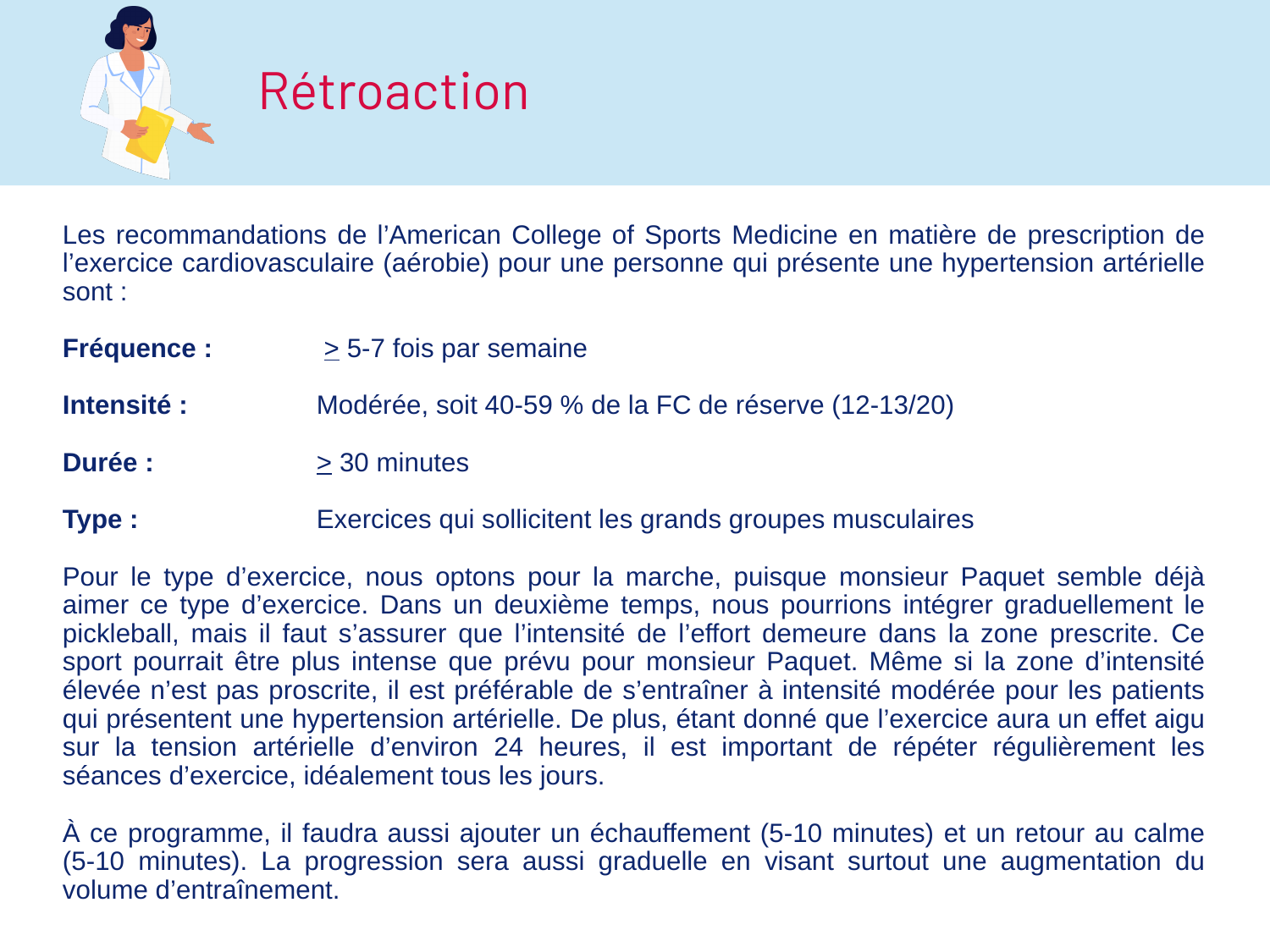

Les recommandations de l’American College of Sports Medicine en matière de prescription de l’exercice cardiovasculaire (aérobie) pour une personne qui présente une hypertension artérielle sont :

Fréquence :	 > 5-7 fois par semaine

Intensité :		Modérée, soit 40-59 % de la FC de réserve (12-13/20)

Durée : 		> 30 minutes

Type : 		Exercices qui sollicitent les grands groupes musculaires

Pour le type d’exercice, nous optons pour la marche, puisque monsieur Paquet semble déjà aimer ce type d’exercice. Dans un deuxième temps, nous pourrions intégrer graduellement le pickleball, mais il faut s’assurer que l’intensité de l’effort demeure dans la zone prescrite. Ce sport pourrait être plus intense que prévu pour monsieur Paquet. Même si la zone d’intensité élevée n’est pas proscrite, il est préférable de s’entraîner à intensité modérée pour les patients qui présentent une hypertension artérielle. De plus, étant donné que l’exercice aura un effet aigu sur la tension artérielle d’environ 24 heures, il est important de répéter régulièrement les séances d’exercice, idéalement tous les jours.

À ce programme, il faudra aussi ajouter un échauffement (5-10 minutes) et un retour au calme (5-10 minutes). La progression sera aussi graduelle en visant surtout une augmentation du volume d’entraînement.